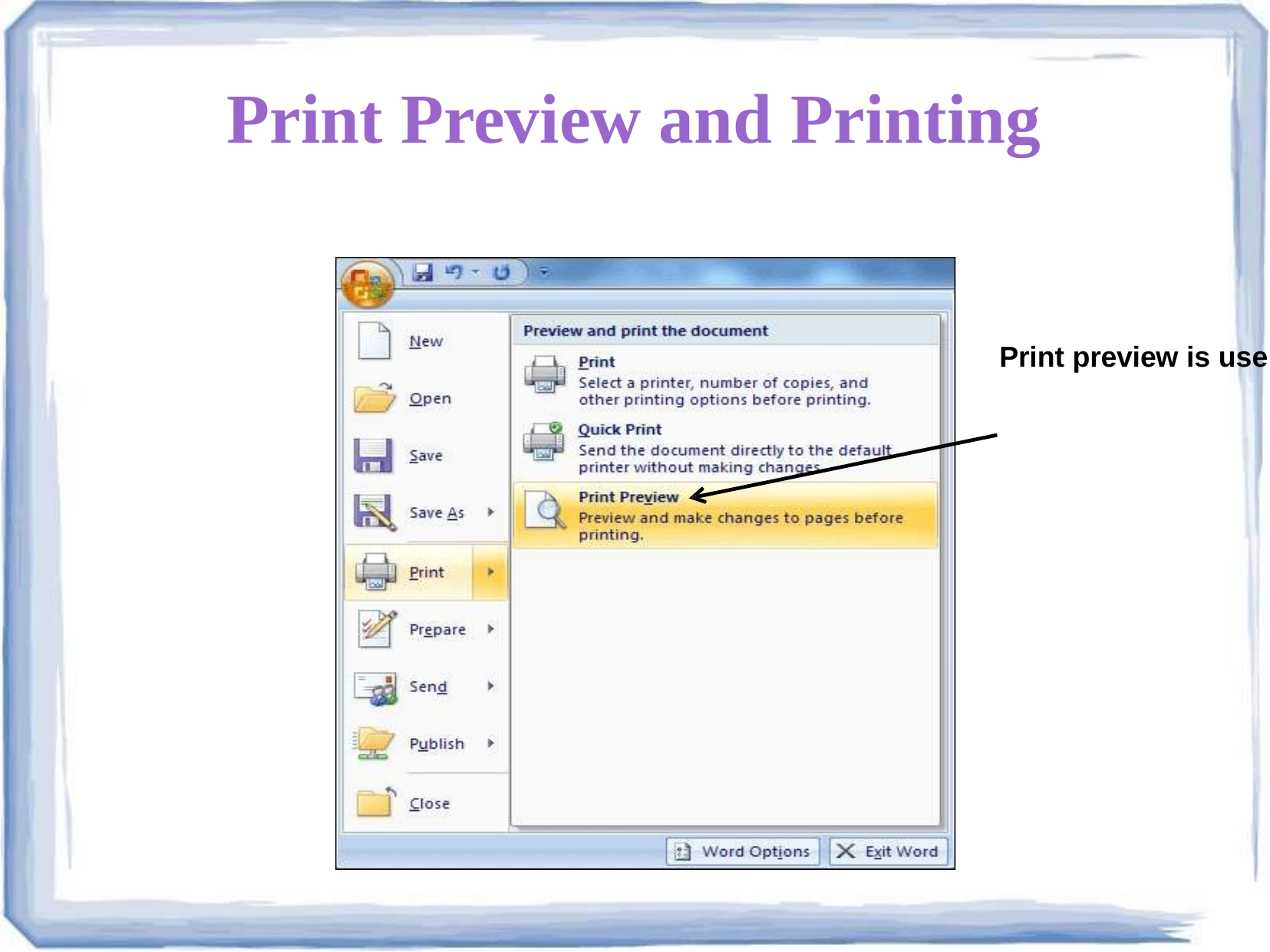

# Print Preview and Printing

Print preview is use